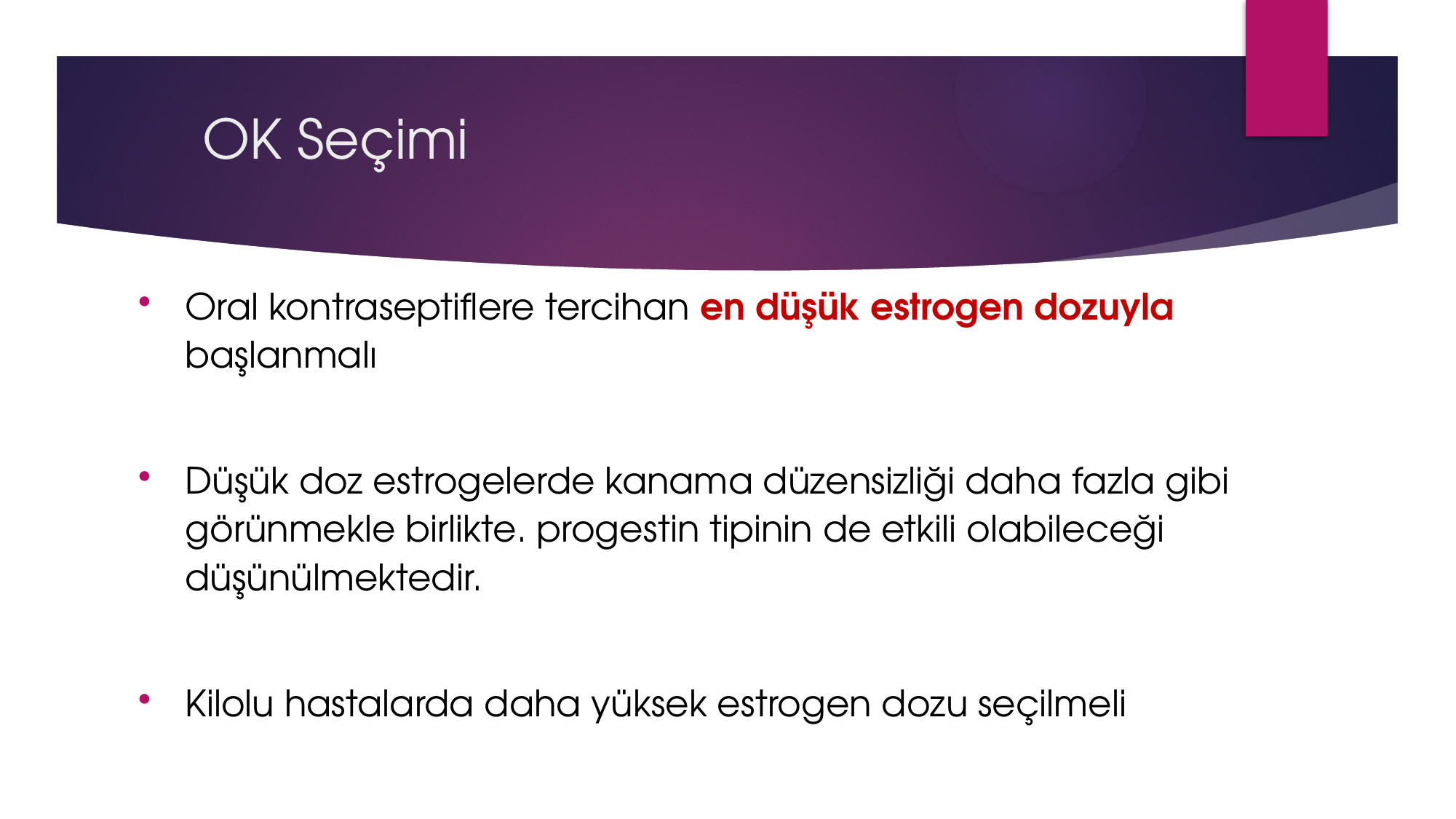

# OK Seçimi
Oral kontraseptiflere tercihan en düşük estrogen dozuyla başlanmalı

Düşük doz estrogelerde kanama düzensizliği daha fazla gibi görünmekle birlikte. progestin tipinin de etkili olabileceği düşünülmektedir.

Kilolu hastalarda daha yüksek estrogen dozu seçilmeli